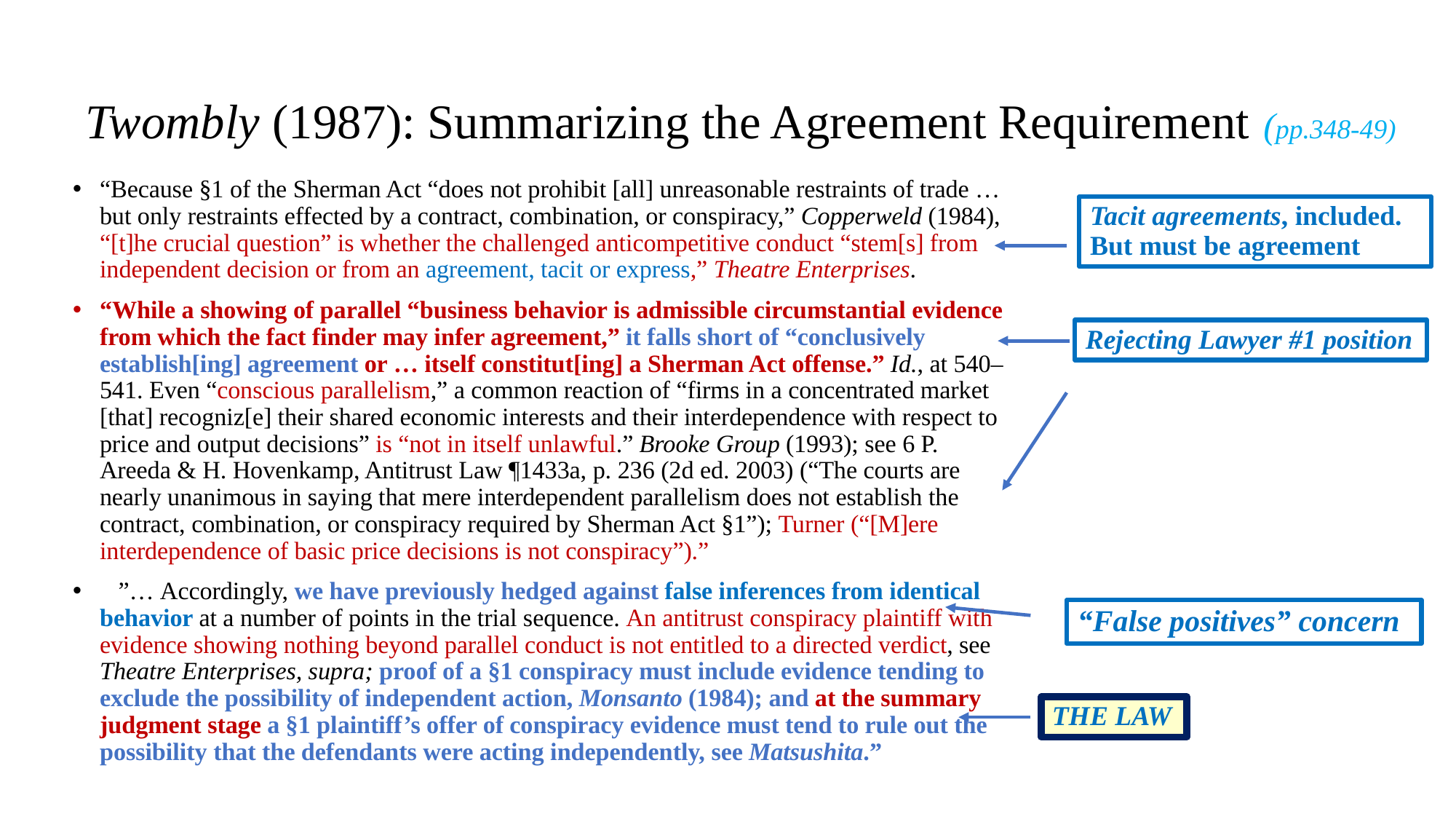

# Twombly (1987): Summarizing the Agreement Requirement (pp.348-49)
“Because §1 of the Sherman Act “does not prohibit [all] unreasonable restraints of trade … but only restraints effected by a contract, combination, or conspiracy,” Copperweld (1984), “[t]he crucial question” is whether the challenged anticompetitive conduct “stem[s] from independent decision or from an agreement, tacit or express,” Theatre Enterprises.
“While a showing of parallel “business behavior is admissible circumstantial evidence from which the fact finder may infer agreement,” it falls short of “conclusively establish[ing] agreement or … itself constitut[ing] a Sherman Act offense.” Id., at 540–541. Even “conscious parallelism,” a common reaction of “firms in a concentrated market [that] recogniz[e] their shared economic interests and their interdependence with respect to price and output decisions” is “not in itself unlawful.” Brooke Group (1993); see 6 P. Areeda & H. Hovenkamp, Antitrust Law ¶1433a, p. 236 (2d ed. 2003) (“The courts are nearly unanimous in saying that mere interdependent parallelism does not establish the contract, combination, or conspiracy required by Sherman Act §1”); Turner (“[M]ere interdependence of basic price decisions is not conspiracy”).”
   ”… Accordingly, we have previously hedged against false inferences from identical behavior at a number of points in the trial sequence. An antitrust conspiracy plaintiff with evidence showing nothing beyond parallel conduct is not entitled to a directed verdict, see Theatre Enterprises, supra; proof of a §1 conspiracy must include evidence tending to exclude the possibility of independent action, Monsanto (1984); and at the summary judgment stage a §1 plaintiff’s offer of conspiracy evidence must tend to rule out the possibility that the defendants were acting independently, see Matsushita.”

Tacit agreements, included. But must be agreement
Rejecting Lawyer #1 position
“False positives” concern
THE LAW